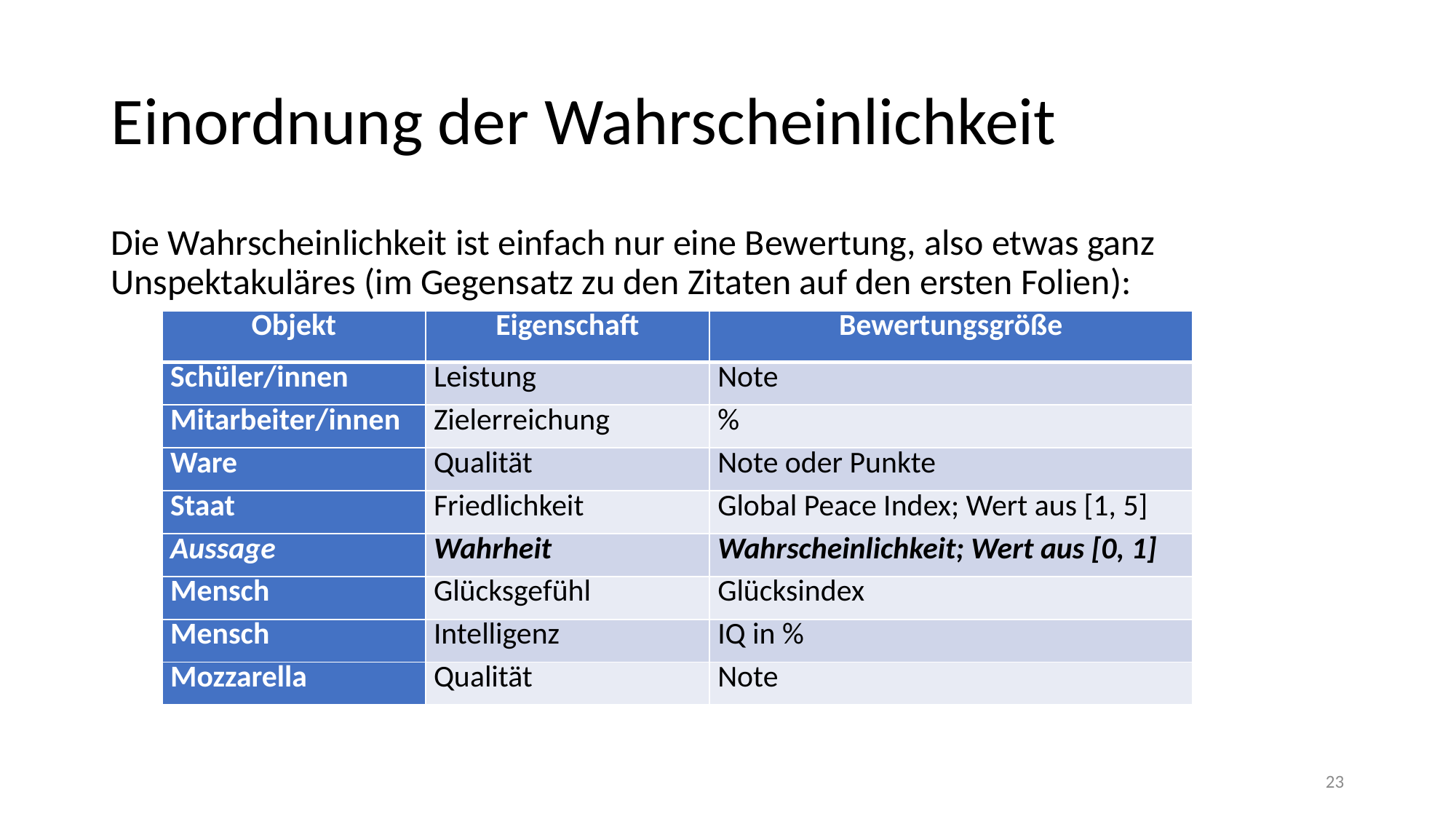

# Einordnung der Wahrscheinlichkeit
Die Wahrscheinlichkeit ist einfach nur eine Bewertung, also etwas ganz Unspektakuläres (im Gegensatz zu den Zitaten auf den ersten Folien):

| Objekt | Eigenschaft | Bewertungsgröße |
| --- | --- | --- |
| Schüler/innen | Leistung | Note |
| Mitarbeiter/innen | Zielerreichung | % |
| Ware | Qualität | Note oder Punkte |
| Staat | Friedlichkeit | Global Peace Index; Wert aus [1, 5] |
| Aussage | Wahrheit | Wahrscheinlichkeit; Wert aus [0, 1] |
| Mensch | Glücksgefühl | Glücksindex |
| Mensch | Intelligenz | IQ in % |
| Mozzarella | Qualität | Note |
23